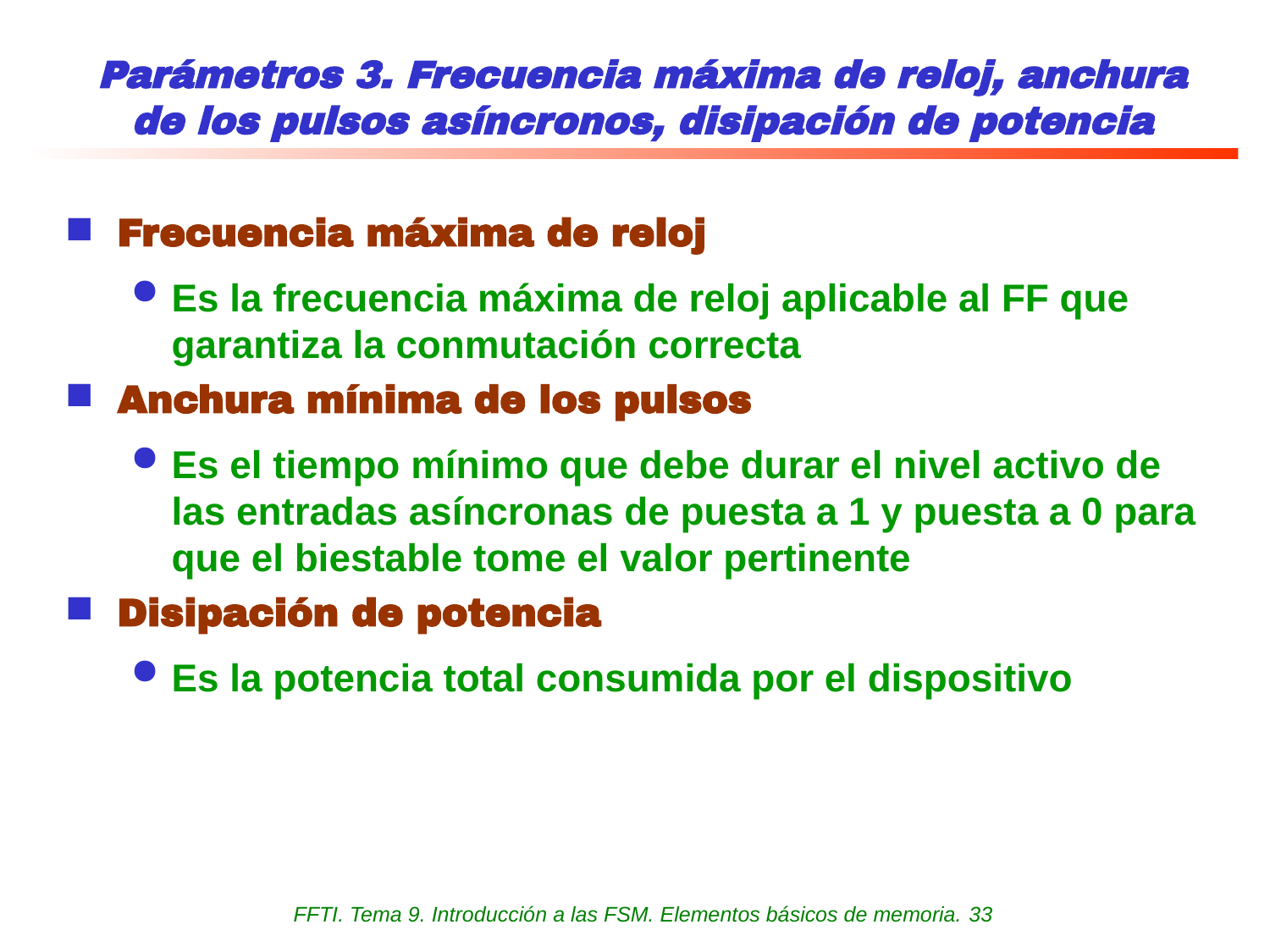

# Parámetros 3. Frecuencia máxima de reloj, anchura de los pulsos asíncronos, disipación de potencia
Frecuencia máxima de reloj
Es la frecuencia máxima de reloj aplicable al FF que garantiza la conmutación correcta
Anchura mínima de los pulsos
Es el tiempo mínimo que debe durar el nivel activo de las entradas asíncronas de puesta a 1 y puesta a 0 para que el biestable tome el valor pertinente
Disipación de potencia
Es la potencia total consumida por el dispositivo

FFTI. Tema 9. Introducción a las FSM. Elementos básicos de memoria. 33